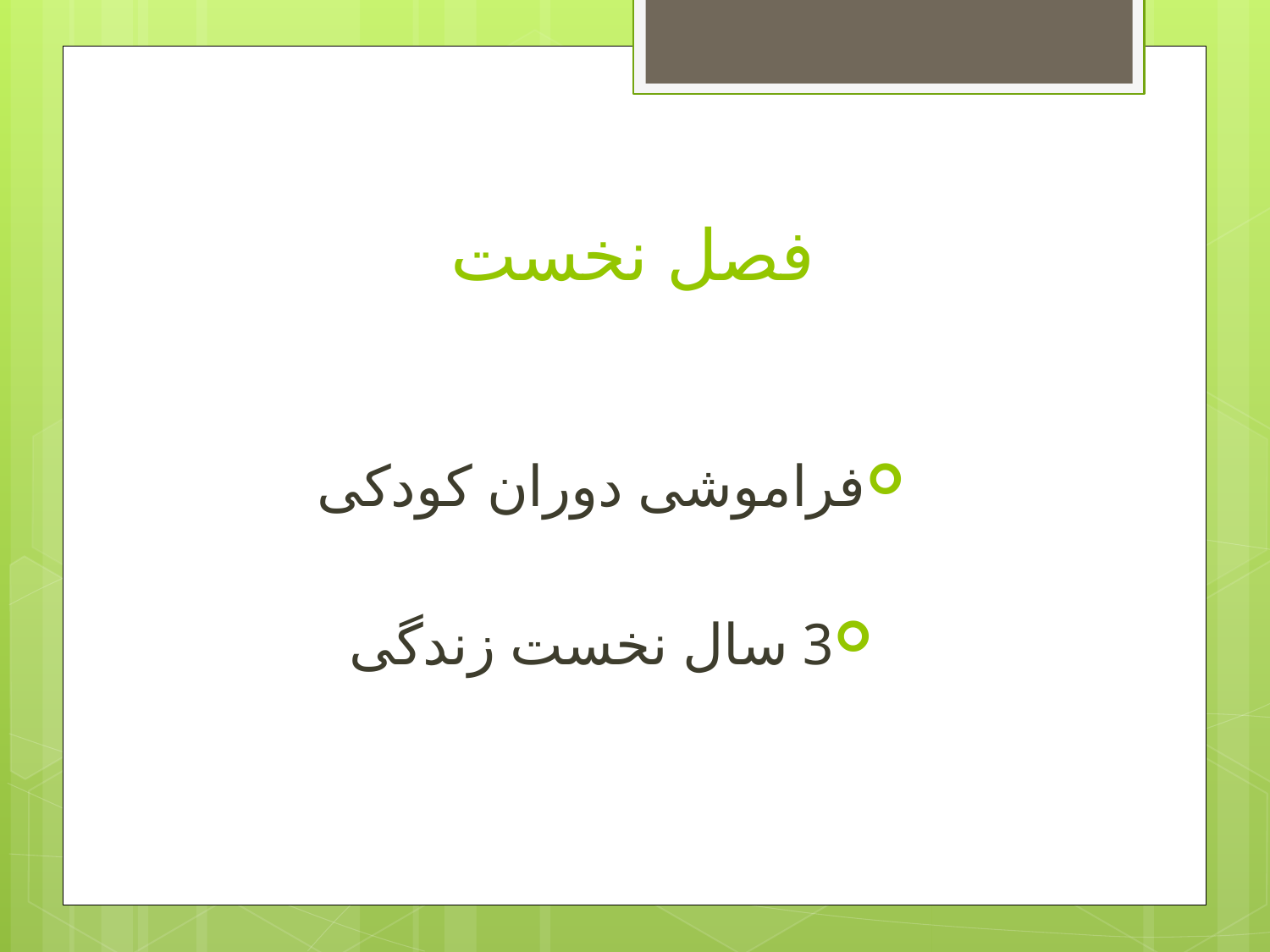

# فصل نخست

فراموشی دوران کودکی

3 سال نخست زندگی